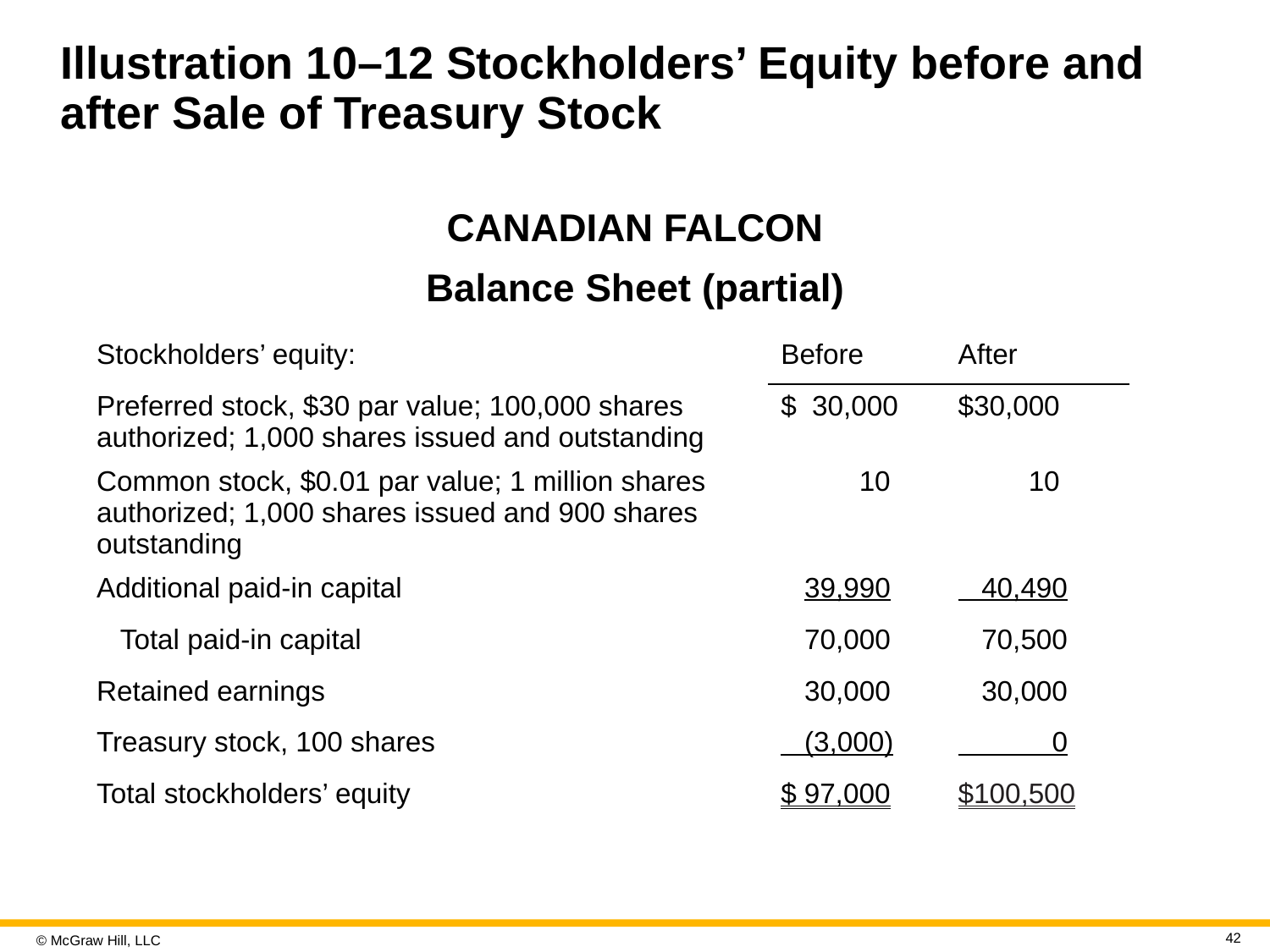

# Illustration 10–12 Stockholders’ Equity before and after Sale of Treasury Stock
CANADIAN FALCON
Balance Sheet (partial)
| Stockholders’ equity: | Before | After |
| --- | --- | --- |
| Preferred stock, $30 par value; 100,000 shares authorized; 1,000 shares issued and outstanding | $ 30,000 | $30,000 |
| Common stock, $0.01 par value; 1 million shares authorized; 1,000 shares issued and 900 shares outstanding | 10 | 10 |
| Additional paid-in capital | 39,990 | 40,490 |
| Total paid-in capital | 70,000 | 70,500 |
| Retained earnings | 30,000 | 30,000 |
| Treasury stock, 100 shares | (3,000) | 0 |
| Total stockholders’ equity | $ 97,000 | $100,500 |
42